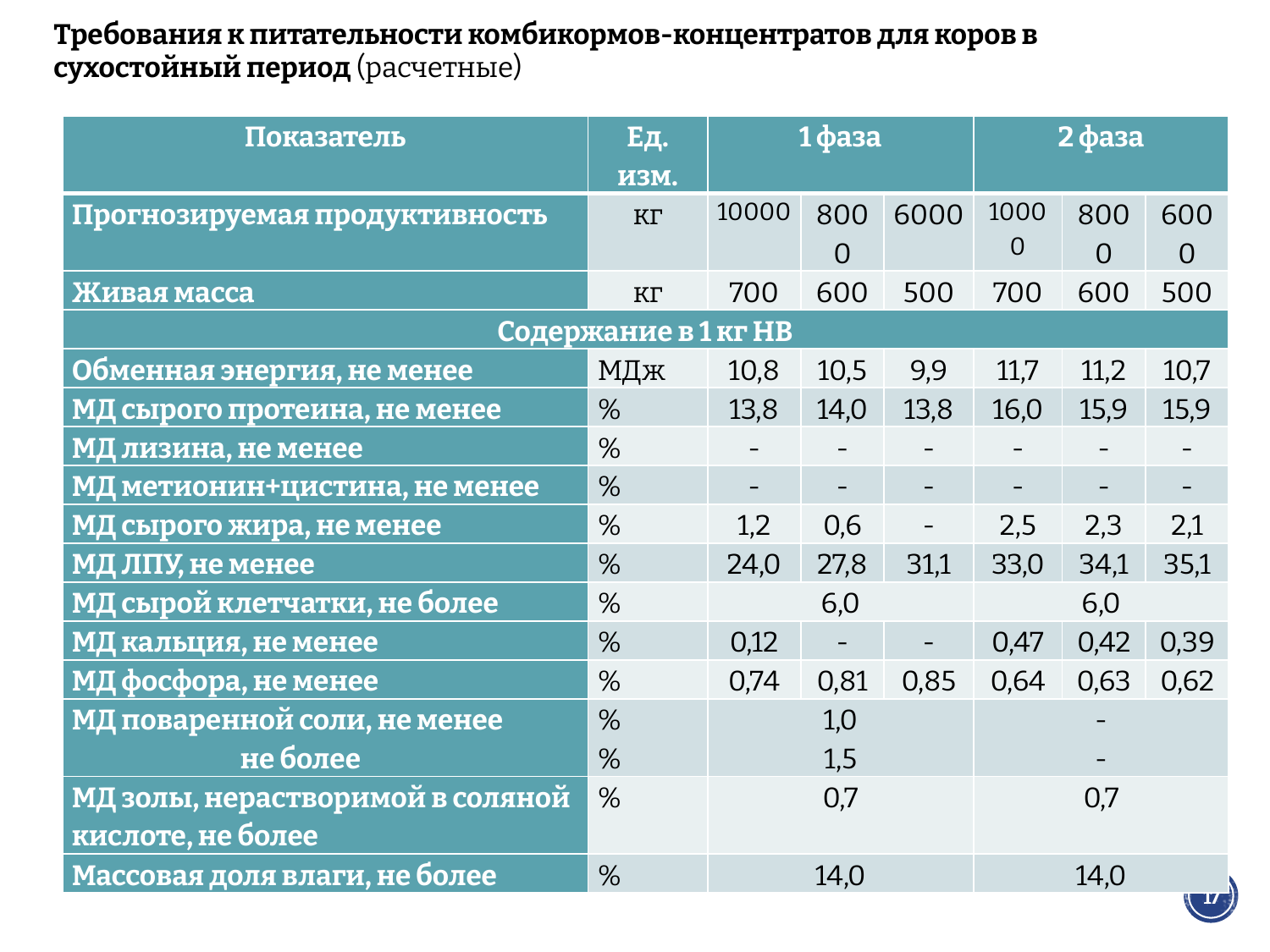

Требования к питательности комбикормов-концентратов для коров в сухостойный период (расчетные)
| Показатель | Ед. изм. | 1 фаза |  |  | 2 фаза |  |  |
| --- | --- | --- | --- | --- | --- | --- | --- |
| Прогнозируемая продуктивность | кг | 10000 | 8000 | 6000 | 10000 | 8000 | 6000 |
| Живая масса | кг | 700 | 600 | 500 | 700 | 600 | 500 |
| Содержание в 1 кг НВ |  |  |  |  |  |  |  |
| Обменная энергия, не менее | МДж | 10,8 | 10,5 | 9,9 | 11,7 | 11,2 | 10,7 |
| МД сырого протеина, не менее | % | 13,8 | 14,0 | 13,8 | 16,0 | 15,9 | 15,9 |
| МД лизина, не менее | % | - | - | - | - | - | - |
| МД метионин+цистина, не менее | % | - | - | - | - | - | - |
| МД сырого жира, не менее | % | 1,2 | 0,6 | - | 2,5 | 2,3 | 2,1 |
| МД ЛПУ, не менее | % | 24,0 | 27,8 | 31,1 | 33,0 | 34,1 | 35,1 |
| МД сырой клетчатки, не более | % | 6,0 |  |  | 6,0 |  |  |
| МД кальция, не менее | % | 0,12 | - | - | 0,47 | 0,42 | 0,39 |
| МД фосфора, не менее | % | 0,74 | 0,81 | 0,85 | 0,64 | 0,63 | 0,62 |
| МД поваренной соли, не менее не более | % % | 1,0 1,5 |  |  | - - |  |  |
| МД золы, нерастворимой в соляной кислоте, не более | % | 0,7 |  |  | 0,7 |  |  |
| Массовая доля влаги, не более | % | 14,0 |  |  | 14,0 |  |  |
17